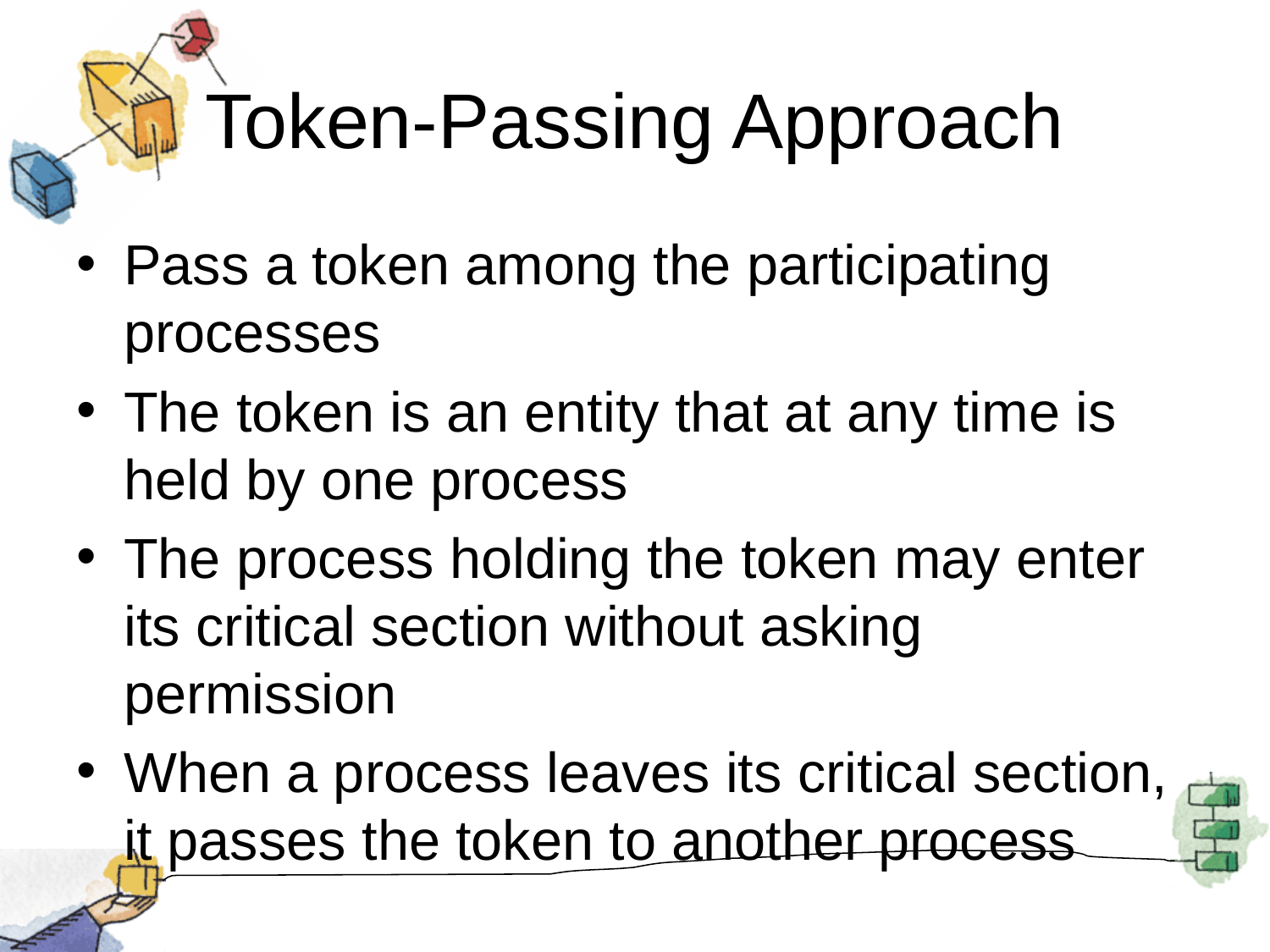

# Token-Passing Approach
Pass a token among the participating processes
The token is an entity that at any time is held by one process
The process holding the token may enter its critical section without asking permission
When a process leaves its critical section, it passes the token to another process